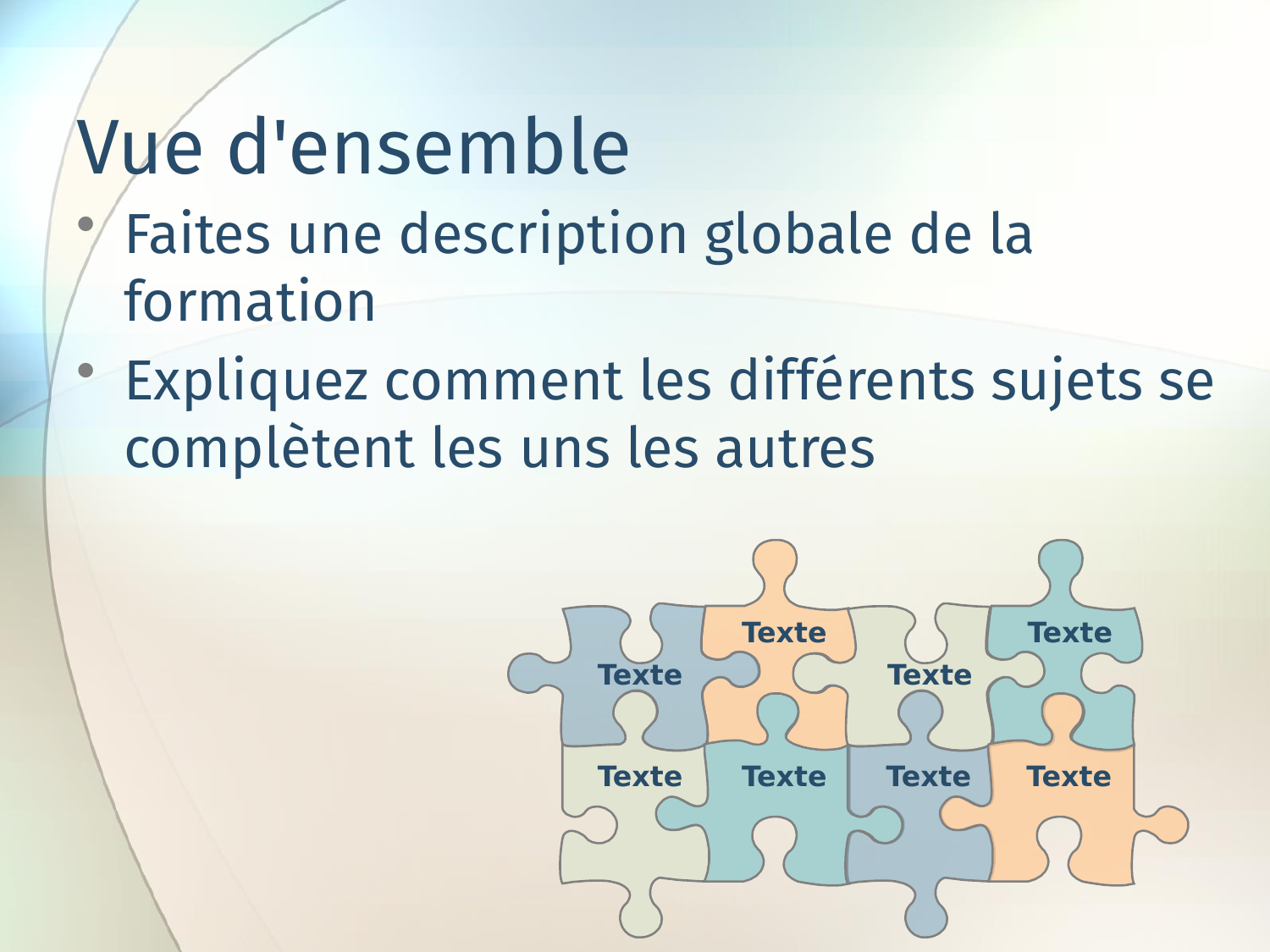

# Vue d'ensemble
Faites une description globale de la formation
Expliquez comment les différents sujets se complètent les uns les autres

Texte

Texte

Texte

Texte

Texte

Texte

Texte

Texte